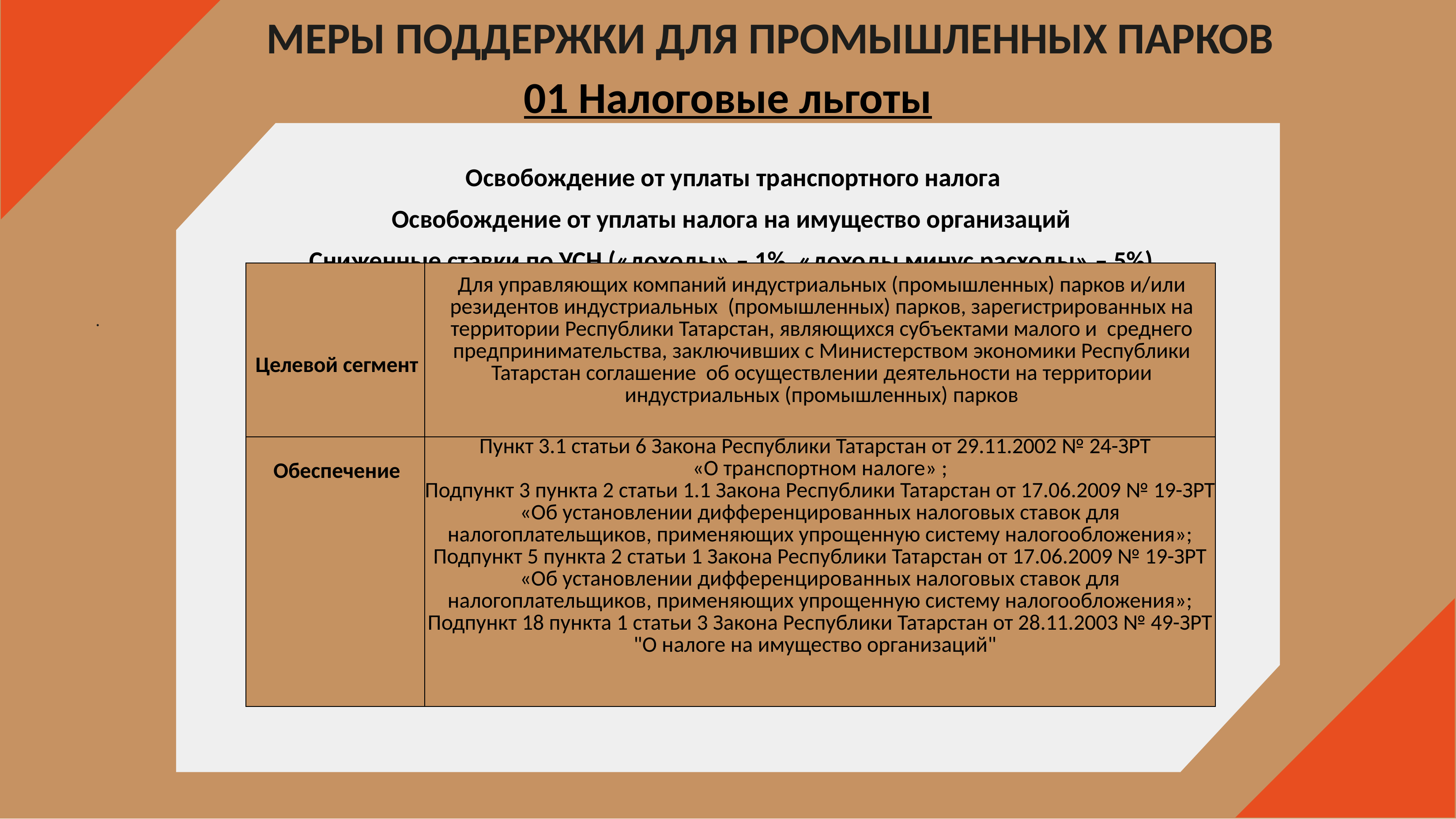

МЕРЫ ПОДДЕРЖКИ ДЛЯ ПРОМЫШЛЕННЫХ ПАРКОВ
01 Налоговые льготы
 Освобождение от уплаты транспортного налога
Освобождение от уплаты налога на имущество организаций

Сниженные ставки по УСН («доходы» – 1%, «доходы минус расходы» – 5%)

| Целевой сегмент | Для управляющих компаний индустриальных (промышленных) парков и/или резидентов индустриальных (промышленных) парков, зарегистрированных на территории Республики Татарстан, являющихся субъектами малого и среднего предпринимательства, заключивших с Министерством экономики Республики Татарстан соглашение об осуществлении деятельности на территории индустриальных (промышленных) парков |
| --- | --- |
| Обеспечение | Пункт 3.1 статьи 6 Закона Республики Татарстан от 29.11.2002 № 24-ЗРТ «О транспортном налоге» ; Подпункт 3 пункта 2 статьи 1.1 Закона Республики Татарстан от 17.06.2009 № 19-ЗРТ «Об установлении дифференцированных налоговых ставок для налогоплательщиков, применяющих упрощенную систему налогообложения»; Подпункт 5 пункта 2 статьи 1 Закона Республики Татарстан от 17.06.2009 № 19-ЗРТ «Об установлении дифференцированных налоговых ставок для налогоплательщиков, применяющих упрощенную систему налогообложения»; Подпункт 18 пункта 1 статьи 3 Закона Республики Татарстан от 28.11.2003 № 49-ЗРТ "О налоге на имущество организаций" |
.